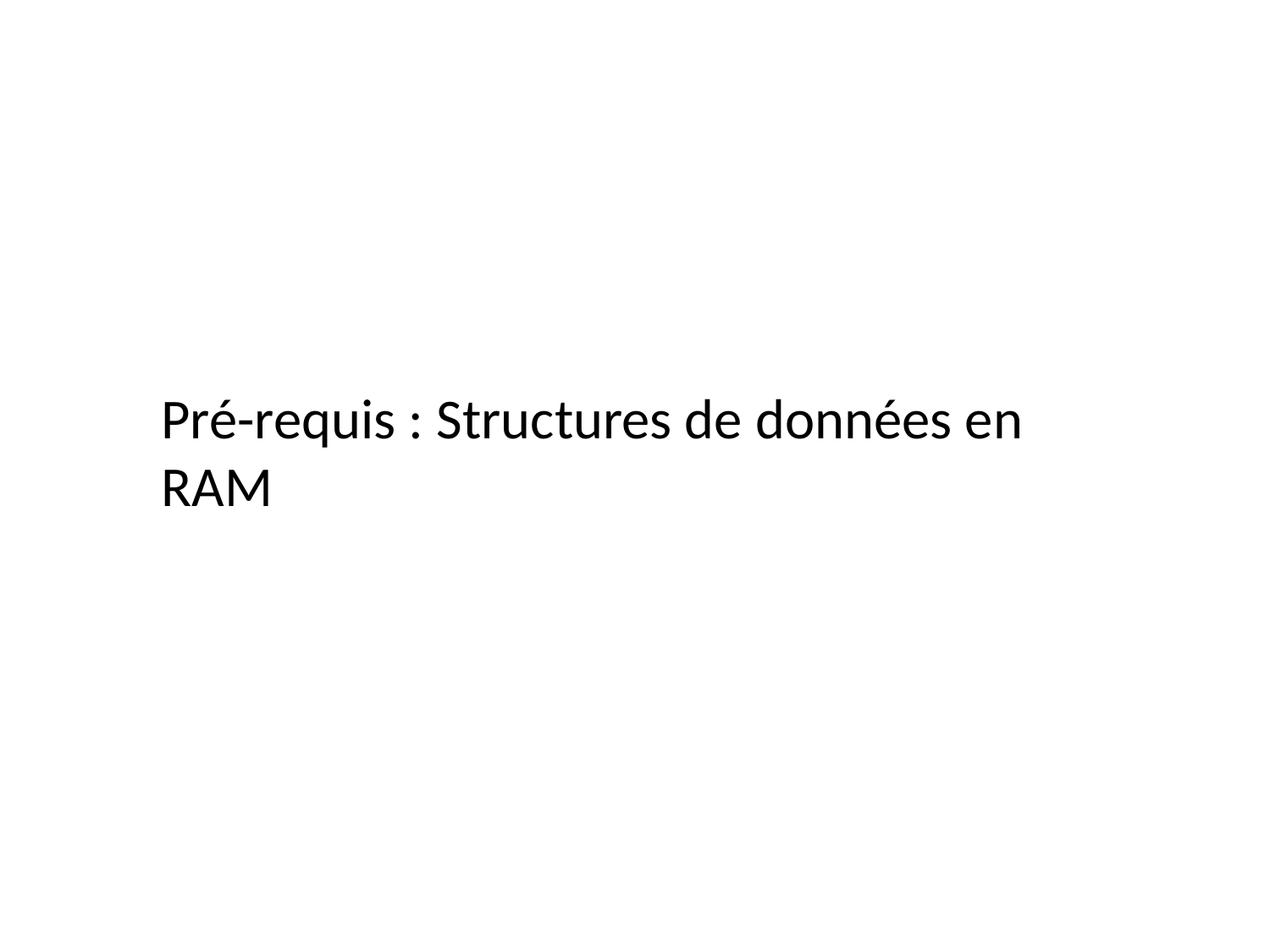

Pré-requis : Structures de données en RAM